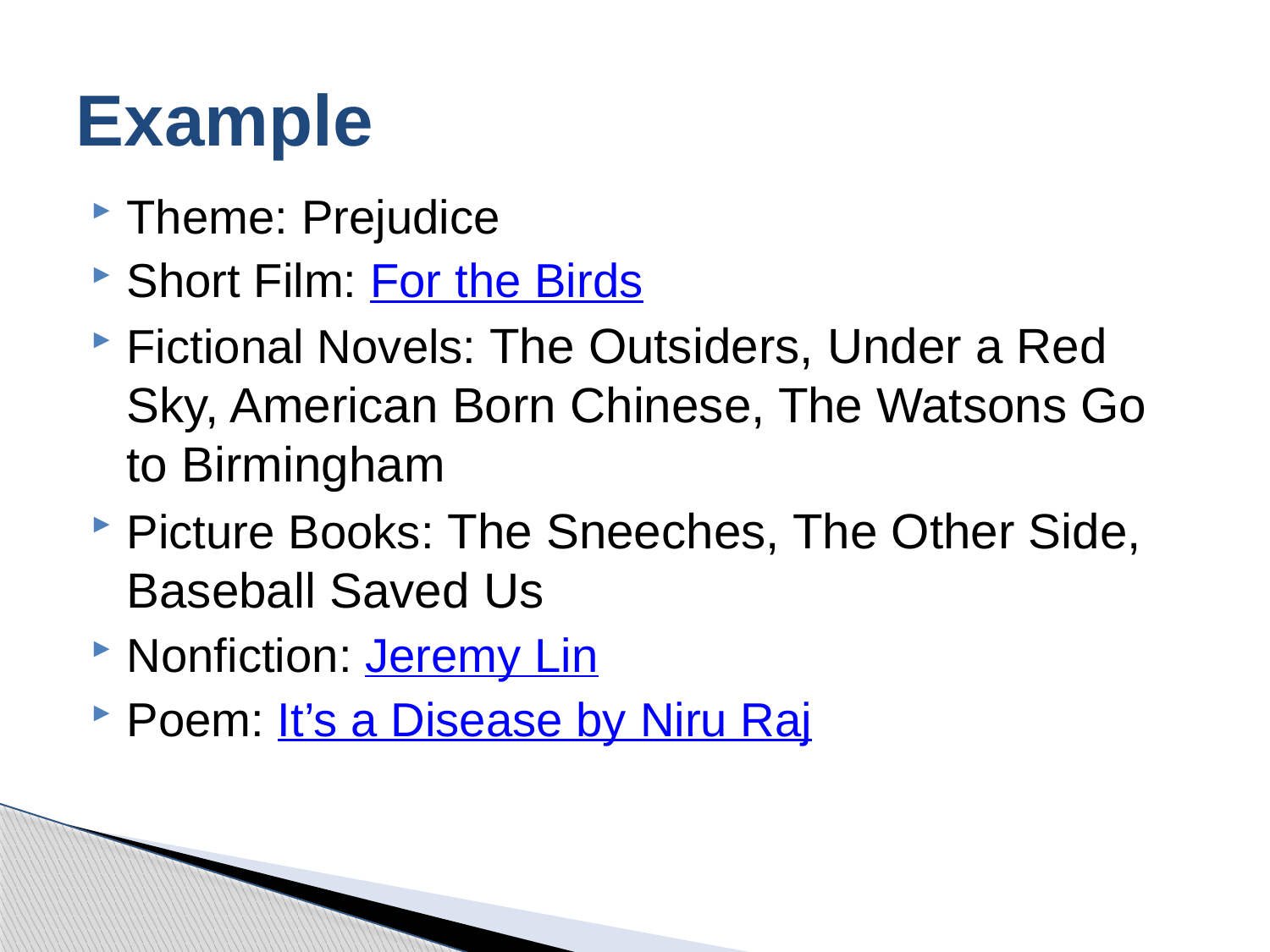

# Example
Theme: Prejudice
Short Film: For the Birds
Fictional Novels: The Outsiders, Under a Red Sky, American Born Chinese, The Watsons Go to Birmingham
Picture Books: The Sneeches, The Other Side, Baseball Saved Us
Nonfiction: Jeremy Lin
Poem: It’s a Disease by Niru Raj